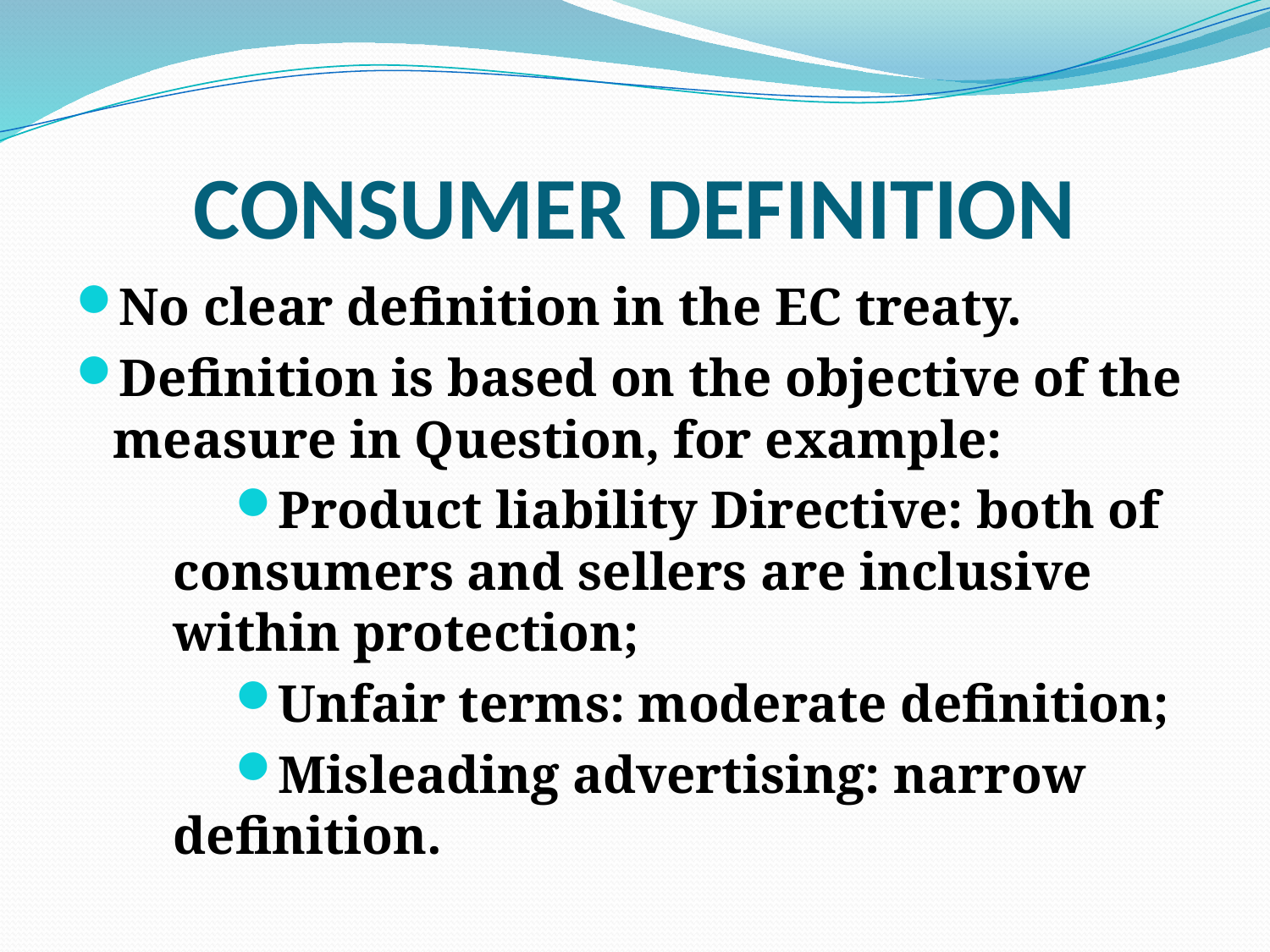

# CONSUMER DEFINITION
No clear definition in the EC treaty.
Definition is based on the objective of the measure in Question, for example:
Product liability Directive: both of consumers and sellers are inclusive within protection;
Unfair terms: moderate definition;
Misleading advertising: narrow definition.